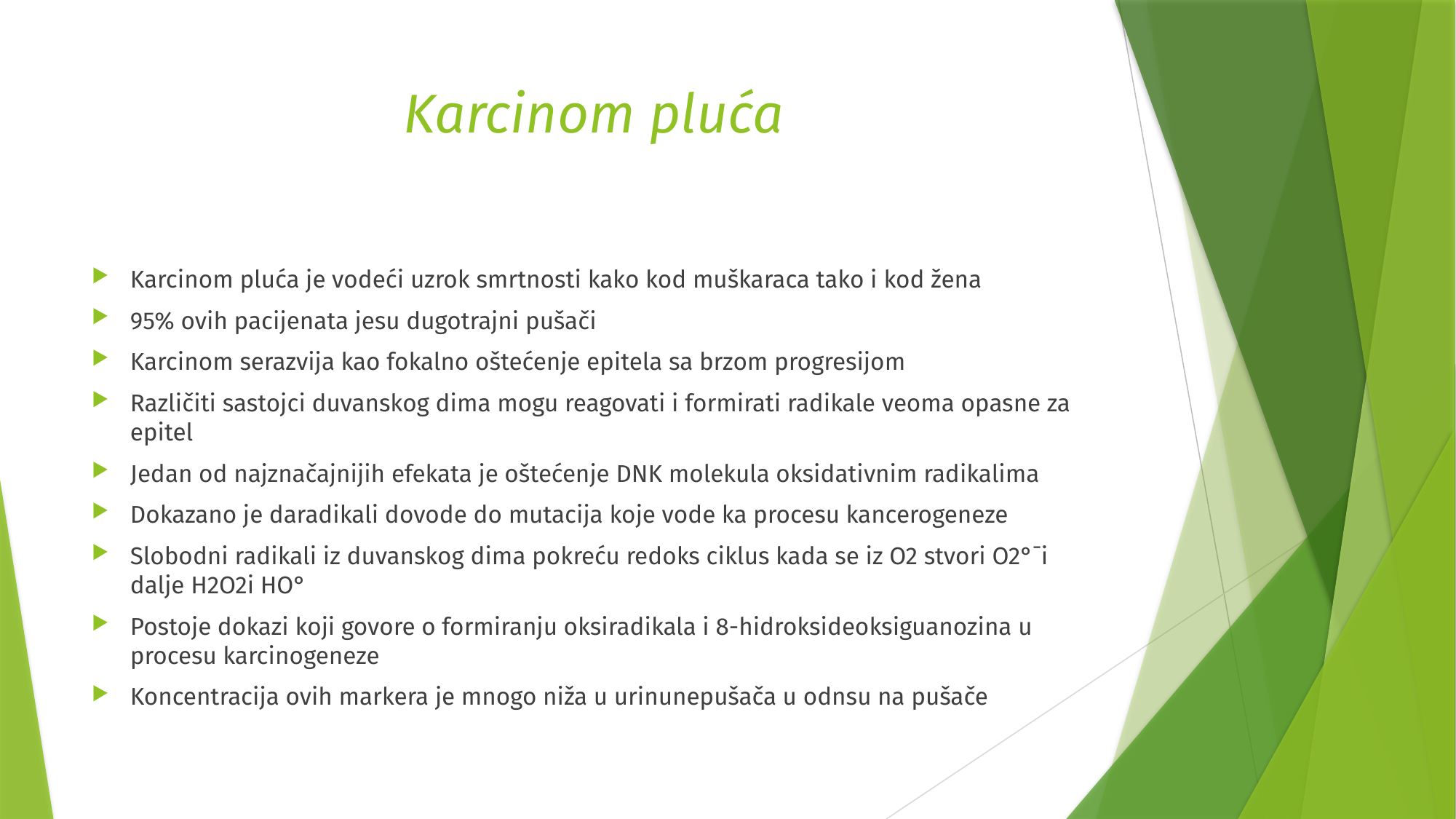

# Karcinom pluća
Karcinom pluća je vodeći uzrok smrtnosti kako kod muškaraca tako i kod žena
95% ovih pacijenata jesu dugotrajni pušači
Karcinom serazvija kao fokalno oštećenje epitela sa brzom progresijom
Različiti sastojci duvanskog dima mogu reagovati i formirati radikale veoma opasne za epitel
Jedan od najznačajnijih efekata je oštećenje DNK molekula oksidativnim radikalima
Dokazano je daradikali dovode do mutacija koje vode ka procesu kancerogeneze
Slobodni radikali iz duvanskog dima pokreću redoks ciklus kada se iz O2 stvori O2°¯i dalje H2O2i HO°
Postoje dokazi koji govore o formiranju oksiradikala i 8-hidroksideoksiguanozina u procesu karcinogeneze
Koncentracija ovih markera je mnogo niža u urinunepušača u odnsu na pušače